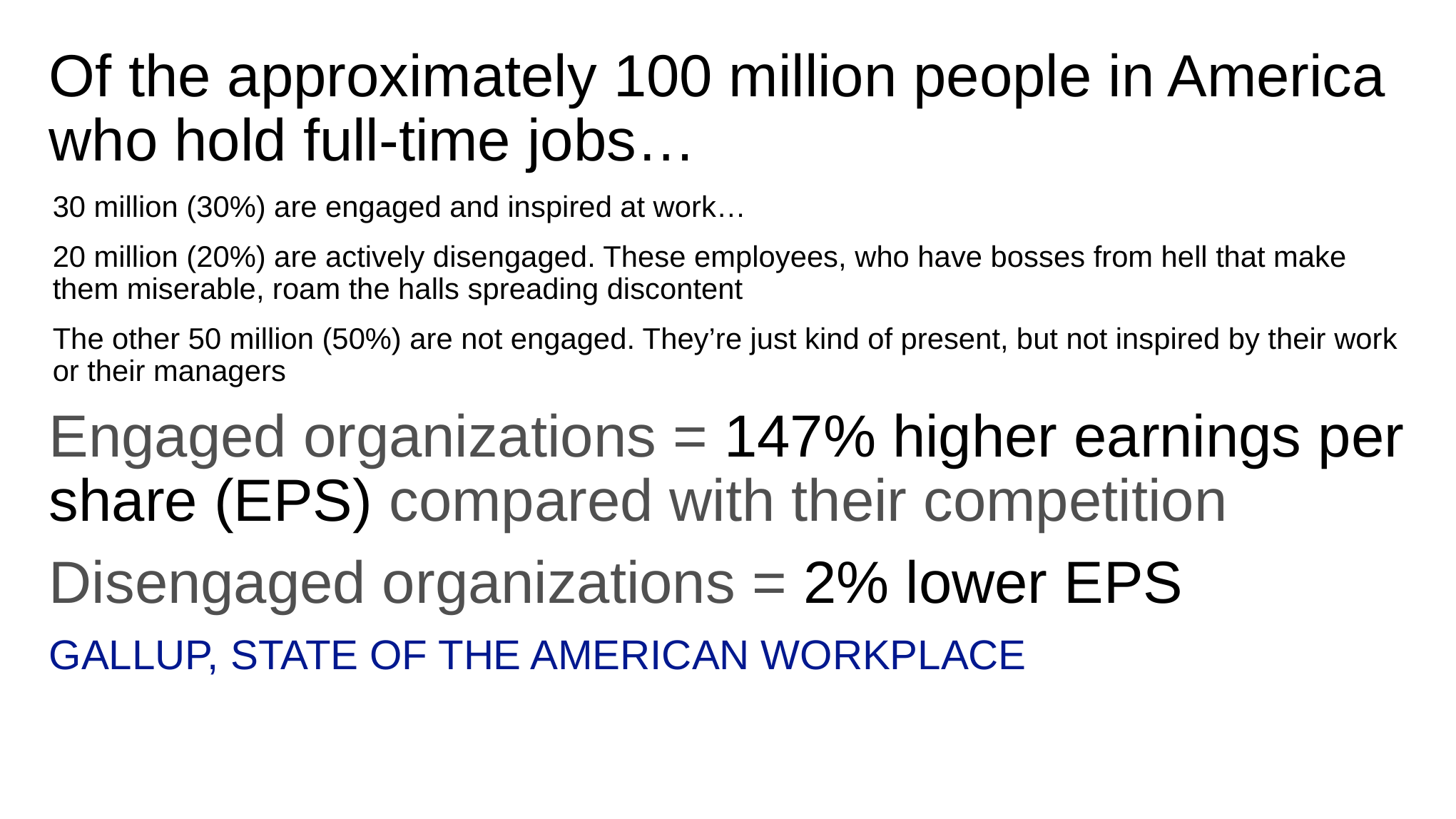

Of the approximately 100 million people in America who hold full-time jobs…
30 million (30%) are engaged and inspired at work…
20 million (20%) are actively disengaged. These employees, who have bosses from hell that make them miserable, roam the halls spreading discontent
The other 50 million (50%) are not engaged. They’re just kind of present, but not inspired by their work or their managers
Engaged organizations = 147% higher earnings per share (EPS) compared with their competition
Disengaged organizations = 2% lower EPS
GALLUP, STATE OF THE AMERICAN WORKPLACE